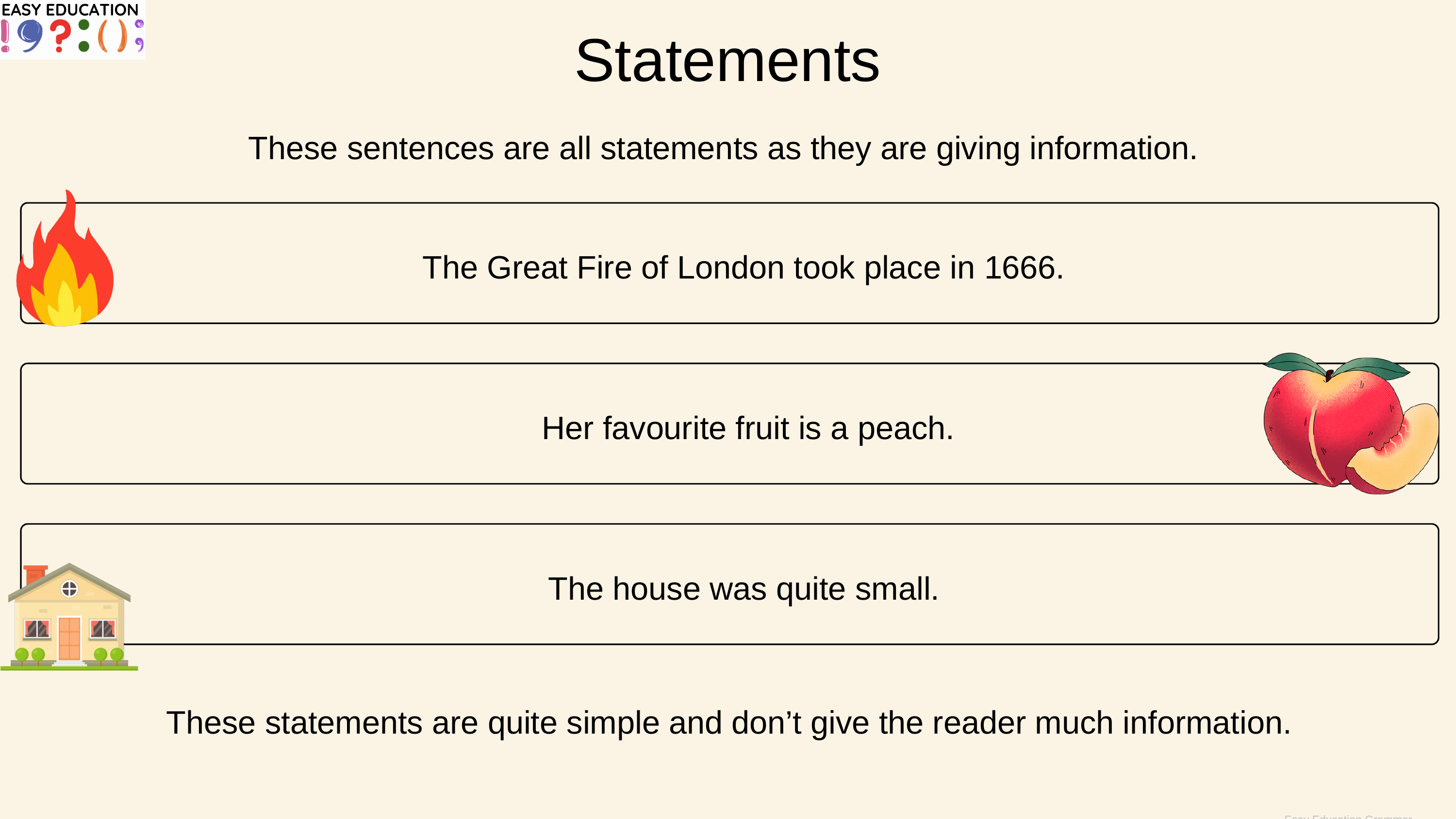

Statements
These sentences are all statements as they are giving information.

The Great Fire of London took place in 1666.

Her favourite fruit is a peach.

The house was quite small.

These statements are quite simple and don’t give the reader much information.